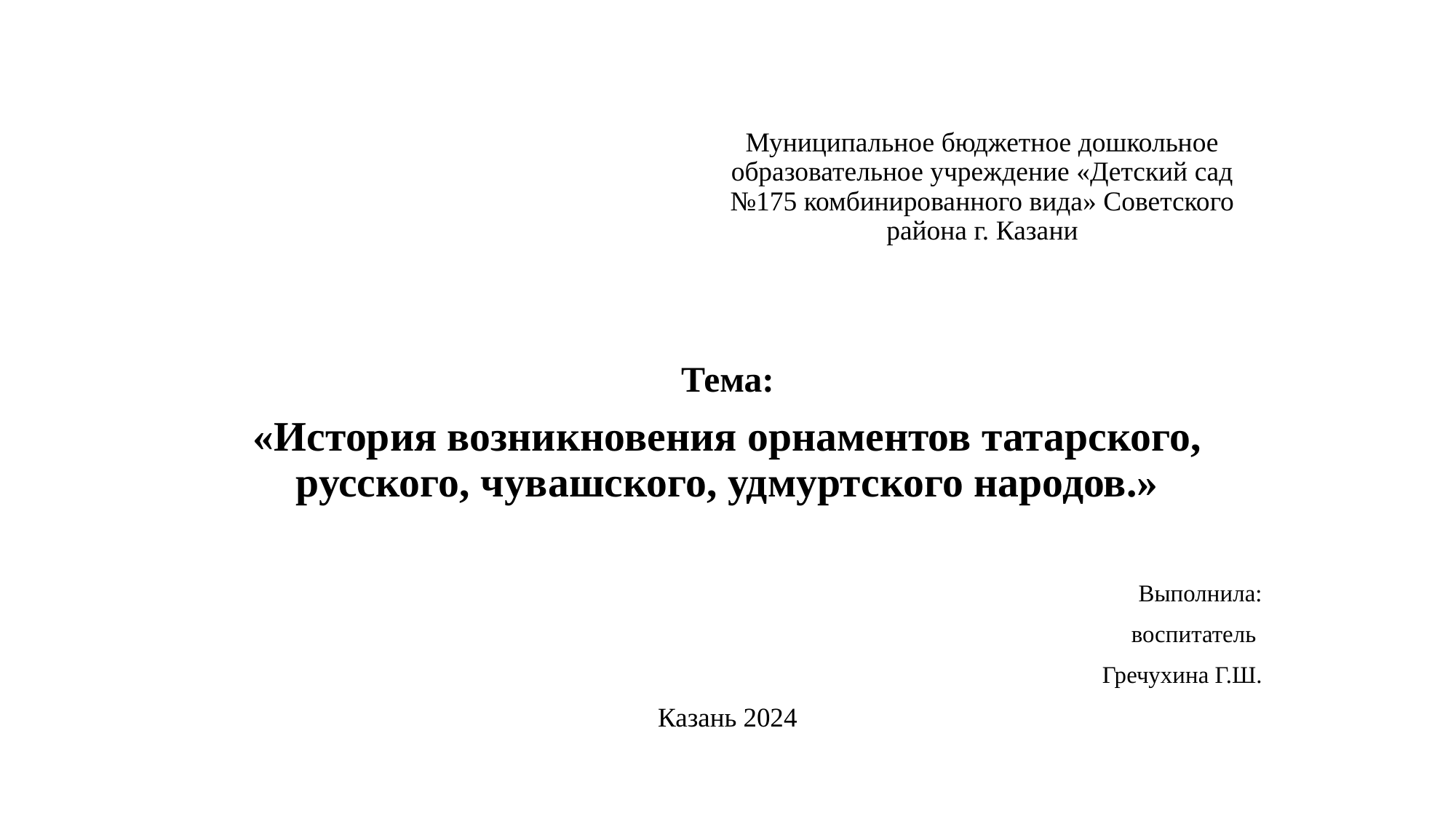

# Муниципальное бюджетное дошкольное образовательное учреждение «Детский сад №175 комбинированного вида» Советского района г. Казани
Тема:
«История возникновения орнаментов татарского, русского, чувашского, удмуртского народов.»

Выполнила:
 воспитатель
Гречухина Г.Ш.
Казань 2024